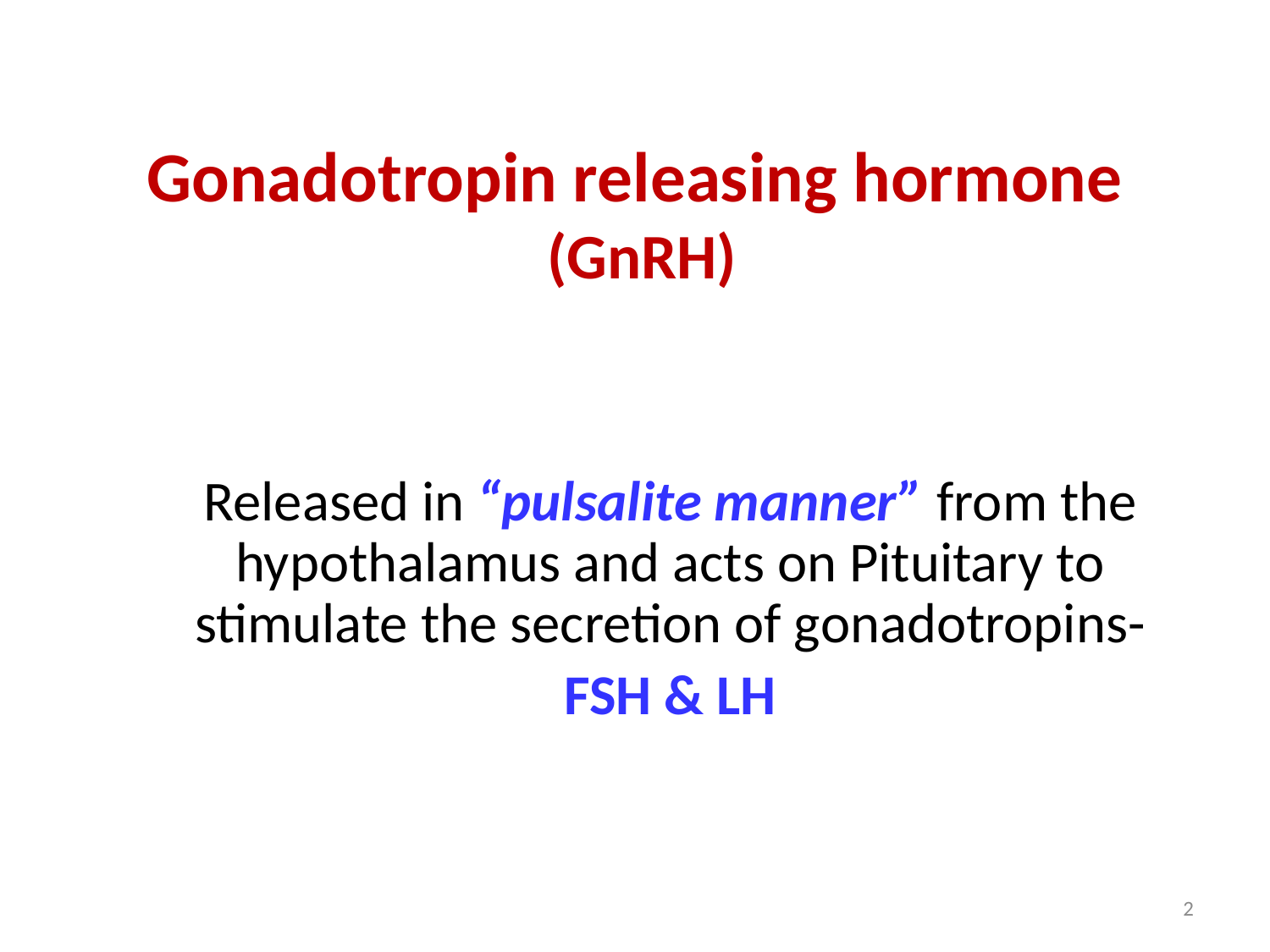

# Gonadotropin releasing hormone (GnRH)
Released in “pulsalite manner” from the hypothalamus and acts on Pituitary to stimulate the secretion of gonadotropins-
FSH & LH
2